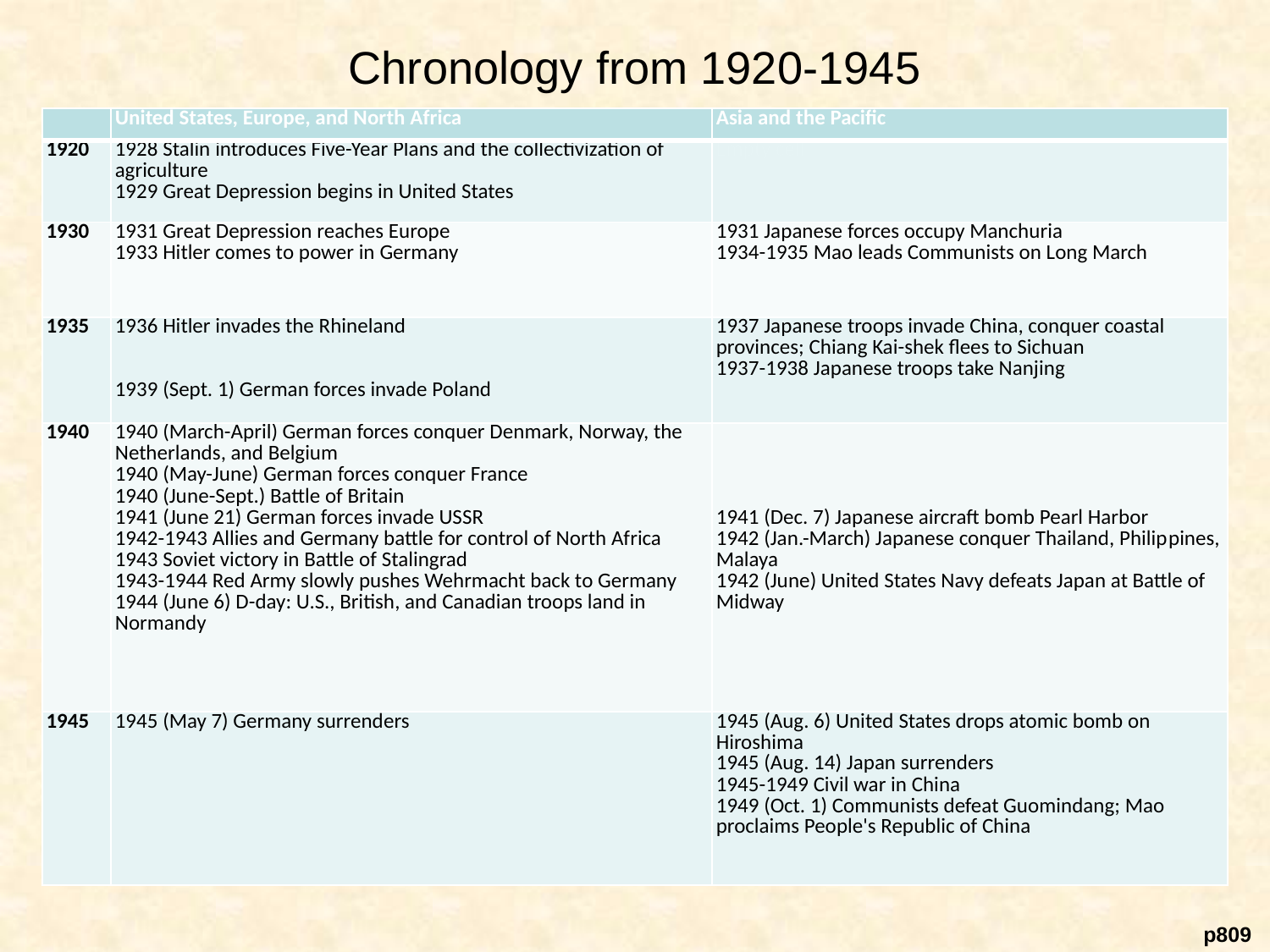

# Chronology from 1920-1945
| Empty cell | United States, Europe, and North Africa | Asia and the Pacific |
| --- | --- | --- |
| 1920 | 1928 Stalin introduces Five-Year Plans and the collectivization of agriculture 1929 Great Depression begins in United States | Empty cell |
| 1930 | 1931 Great Depression reaches Europe 1933 Hitler comes to power in Germany | 1931 Japanese forces occupy Manchuria 1934-1935 Mao leads Communists on Long March |
| 1935 | 1936 Hitler invades the Rhineland 1939 (Sept. 1) German forces invade Poland | 1937 Japanese troops invade China, conquer coastal provinces; Chiang Kai-shek flees to Sichuan 1937-1938 Japanese troops take Nanjing |
| 1940 | 1940 (March-April) German forces conquer Denmark, Norway, the Netherlands, and Belgium 1940 (May-June) German forces conquer France 1940 (June-Sept.) Battle of Britain 1941 (June 21) German forces invade USSR 1942-1943 Allies and Germany battle for control of North Africa 1943 Soviet victory in Battle of Stalingrad 1943-1944 Red Army slowly pushes Wehrmacht back to Germany 1944 (June 6) D-day: U.S., British, and Canadian troops land in Normandy | 1941 (Dec. 7) Japanese aircraft bomb Pearl Harbor 1942 (Jan.-March) Japanese conquer Thailand, Philip­pines, Malaya 1942 (June) United States Navy defeats Japan at Battle of Midway |
| 1945 | 1945 (May 7) Germany surrenders | 1945 (Aug. 6) United States drops atomic bomb on Hiroshima 1945 (Aug. 14) Japan surrenders 1945-1949 Civil war in China 1949 (Oct. 1) Communists defeat Guomindang; Mao proclaims People's Republic of China |
 p809